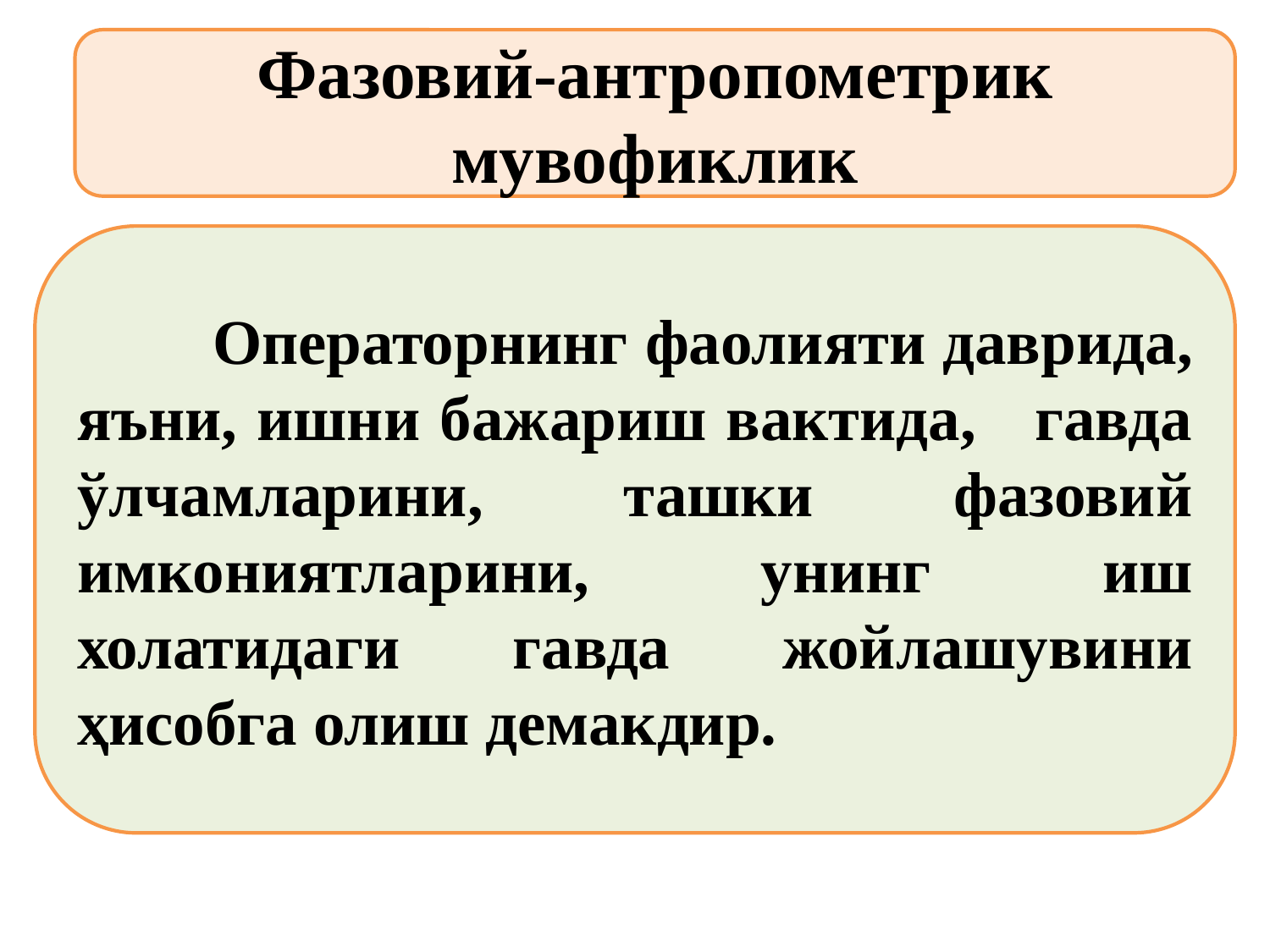

Фазовий-антропометрик мувофиклик
        Операторнинг фаолияти даврида, яъни, ишни бажариш вактида,   гавда ўлчамларини, ташки фазовий имкониятларини, унинг иш холатидаги гавда жойлашувини ҳисобга олиш демакдир.